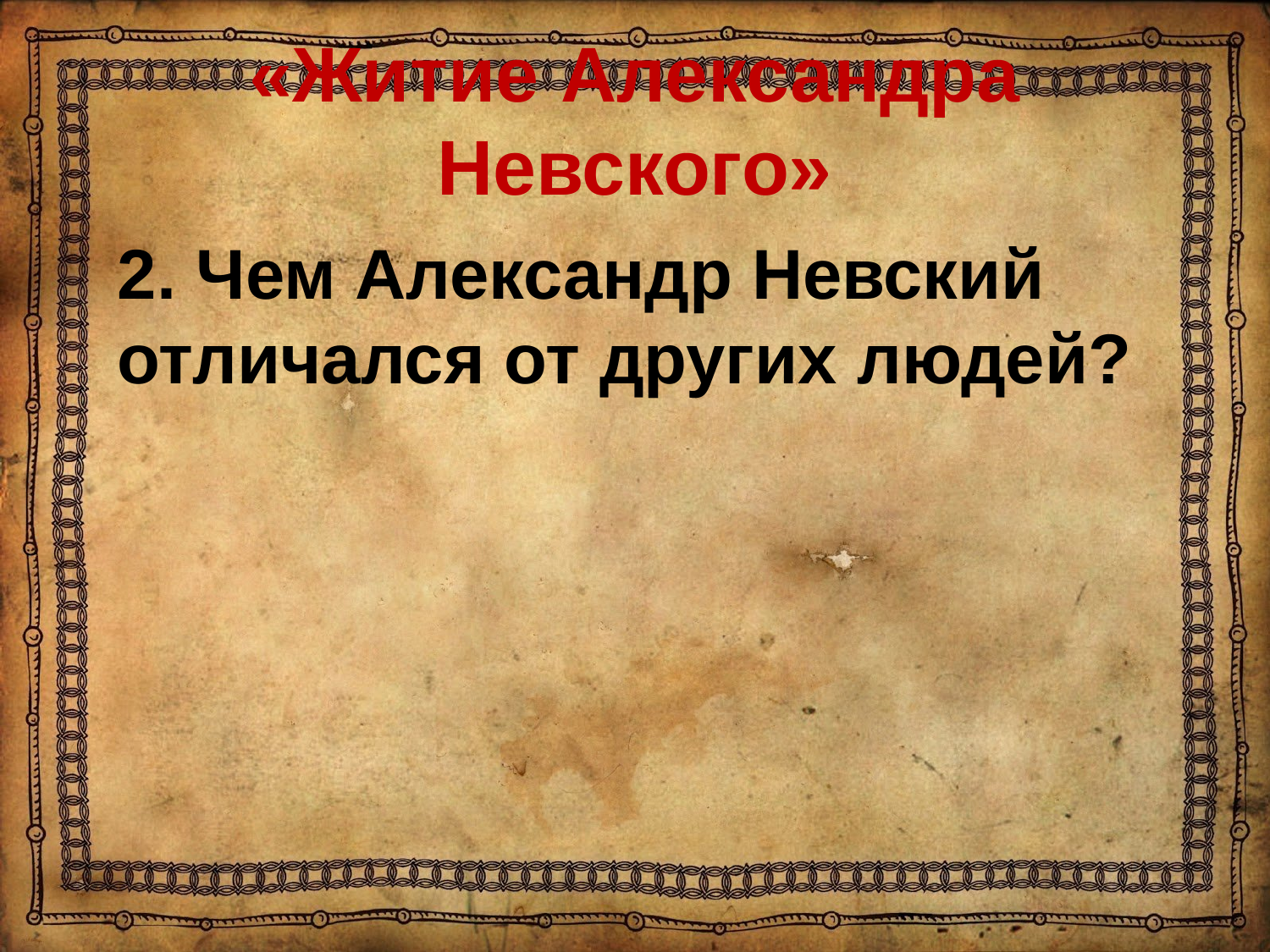

# «Житие Александра Невского»
2. Чем Александр Невский отличался от других людей?